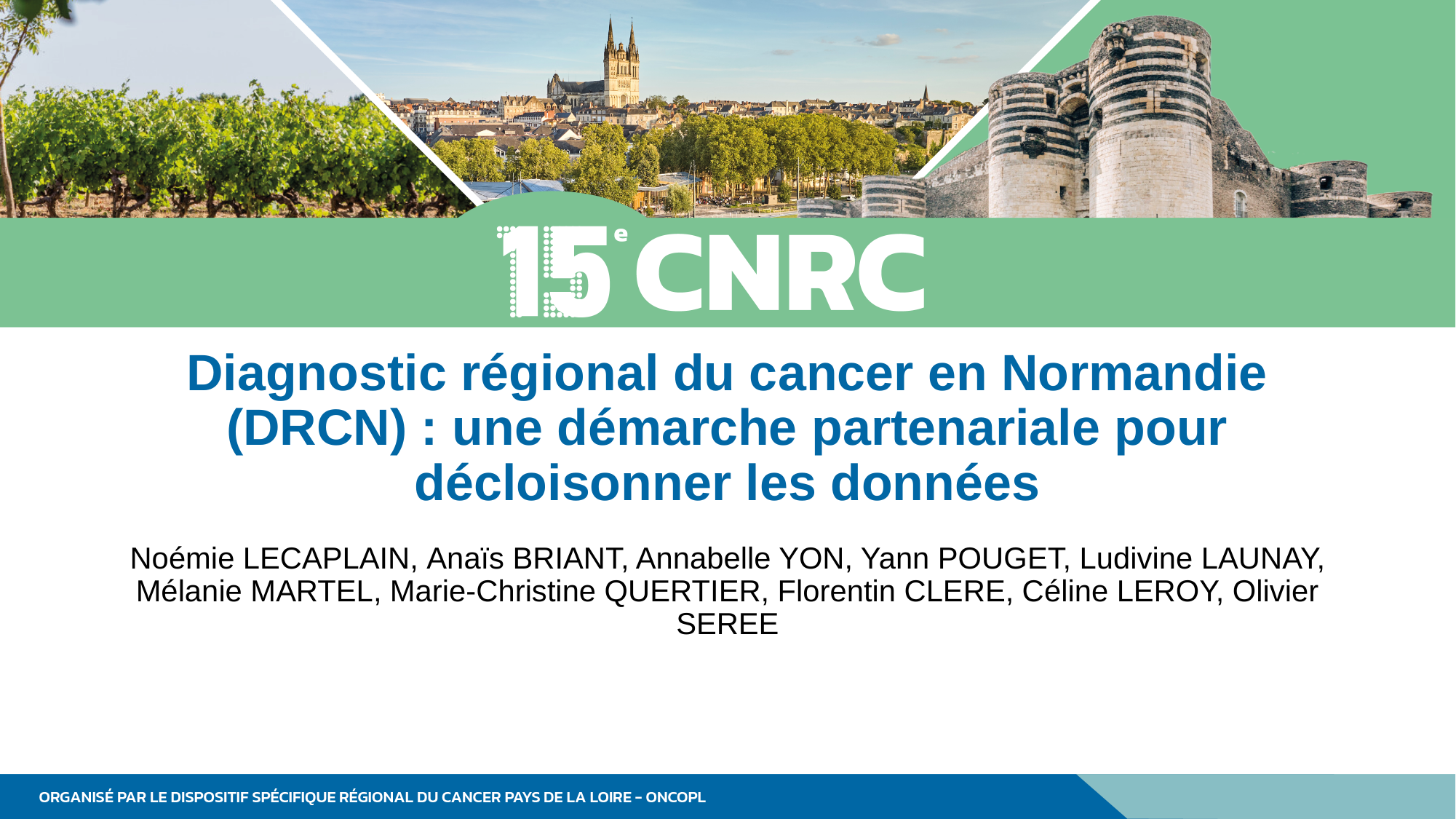

# Diagnostic régional du cancer en Normandie (DRCN) : une démarche partenariale pour décloisonner les données
Noémie LECAPLAIN, Anaïs BRIANT, Annabelle YON, Yann POUGET, Ludivine LAUNAY, Mélanie MARTEL, Marie-Christine QUERTIER, Florentin CLERE, Céline LEROY, Olivier SEREE